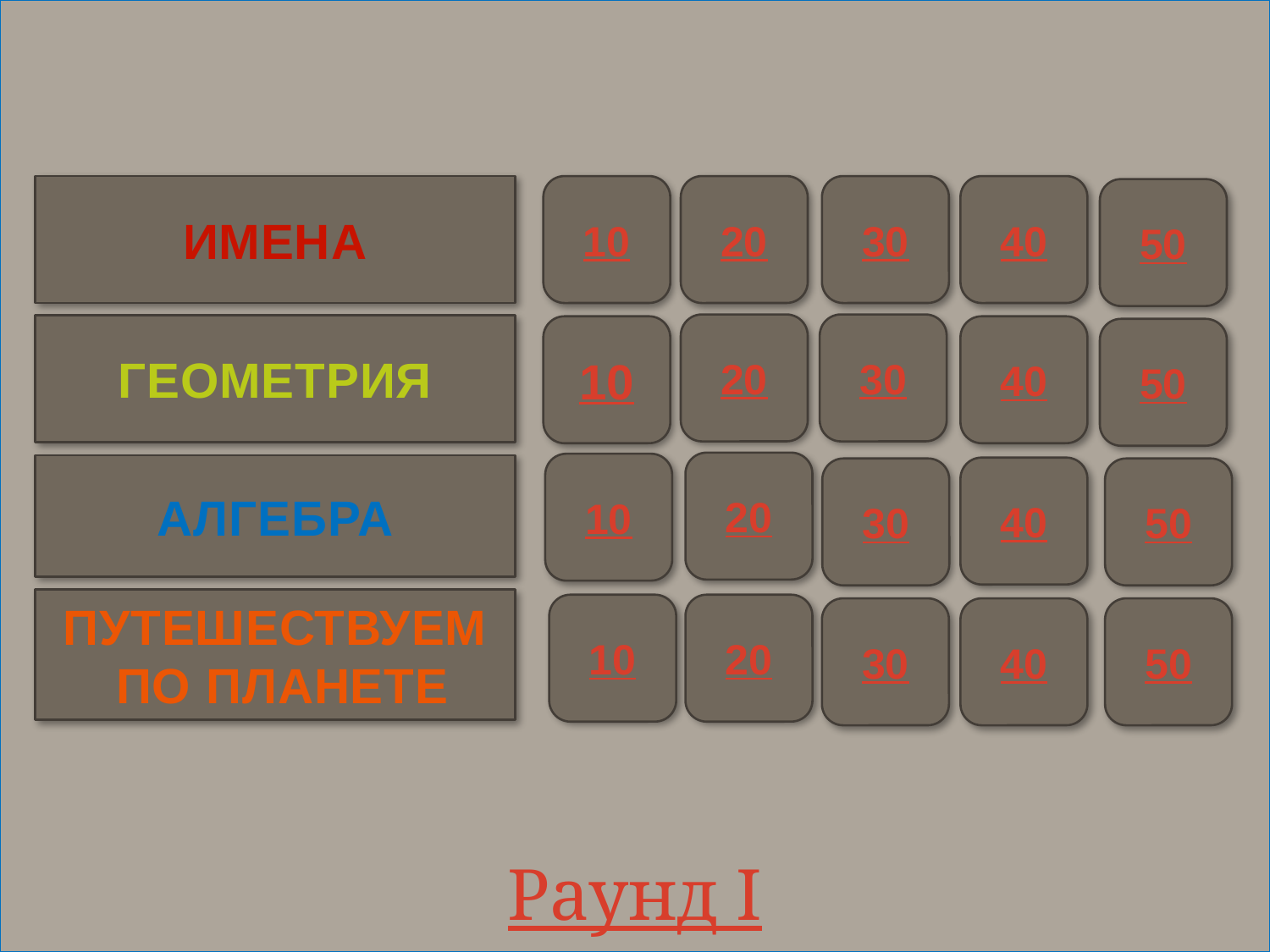

# Раунд I
ИМЕНА
10
20
30
40
50
20
30
ГЕОМЕТРИЯ
10
40
50
20
10
АЛГЕБРА
40
30
50

ПУТЕШЕСТВУЕМ
 ПО ПЛАНЕТЕ
10
20
30
40
50